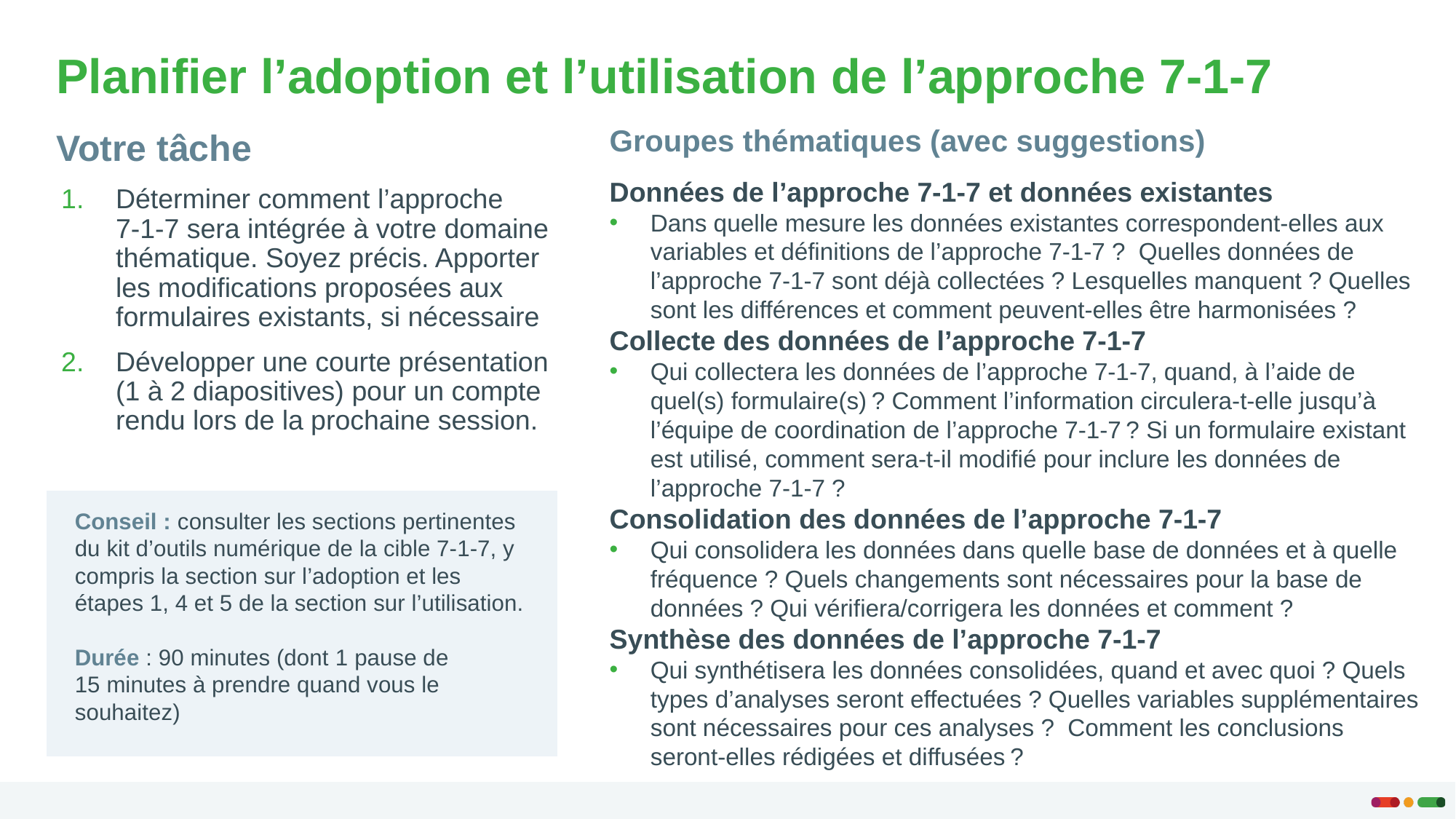

Planifier l’adoption et l’utilisation de l’approche 7-1-7
Votre tâche
Groupes thématiques (avec suggestions)

Données de l’approche 7-1-7 et données existantes
Dans quelle mesure les données existantes correspondent-elles aux variables et définitions de l’approche 7-1-7 ?  Quelles données de l’approche 7-1-7 sont déjà collectées ? Lesquelles manquent ? Quelles sont les différences et comment peuvent-elles être harmonisées ?
Collecte des données de l’approche 7-1-7
Qui collectera les données de l’approche 7-1-7, quand, à l’aide de quel(s) formulaire(s) ? Comment l’information circulera‑t‑elle jusqu’à l’équipe de coordination de l’approche 7-1-7 ? Si un formulaire existant est utilisé, comment sera-t-il modifié pour inclure les données de l’approche 7-1-7 ?
Consolidation des données de l’approche 7-1-7
Qui consolidera les données dans quelle base de données et à quelle fréquence ? Quels changements sont nécessaires pour la base de données ? Qui vérifiera/corrigera les données et comment ?
Synthèse des données de l’approche 7-1-7
Qui synthétisera les données consolidées, quand et avec quoi ? Quels types d’analyses seront effectuées ? Quelles variables supplémentaires sont nécessaires pour ces analyses ?  Comment les conclusions seront‑elles rédigées et diffusées ?

Déterminer comment l’approche 
7-1-7 sera intégrée à votre domaine thématique. Soyez précis. Apporter les modifications proposées aux formulaires existants, si nécessaire
Développer une courte présentation (1 à 2 diapositives) pour un compte rendu lors de la prochaine session.

Conseil : consulter les sections pertinentes du kit d’outils numérique de la cible 7-1-7, y compris la section sur l’adoption et les étapes 1, 4 et 5 de la section sur l’utilisation.

Durée : 90 minutes (dont 1 pause de 15 minutes à prendre quand vous le souhaitez)